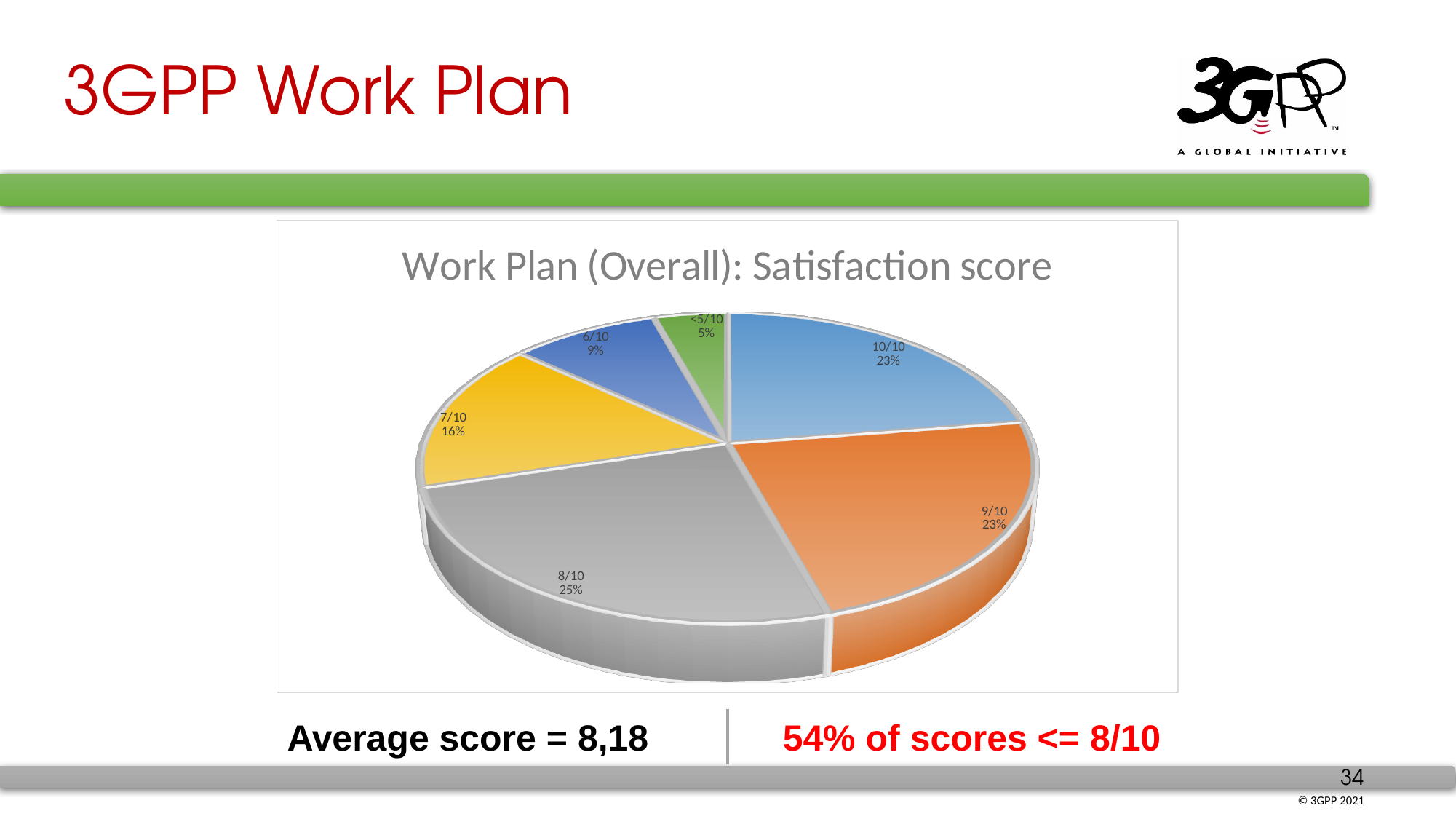

# 3GPP Work Plan

[unsupported chart]

Average score = 8,18
54% of scores <= 8/10